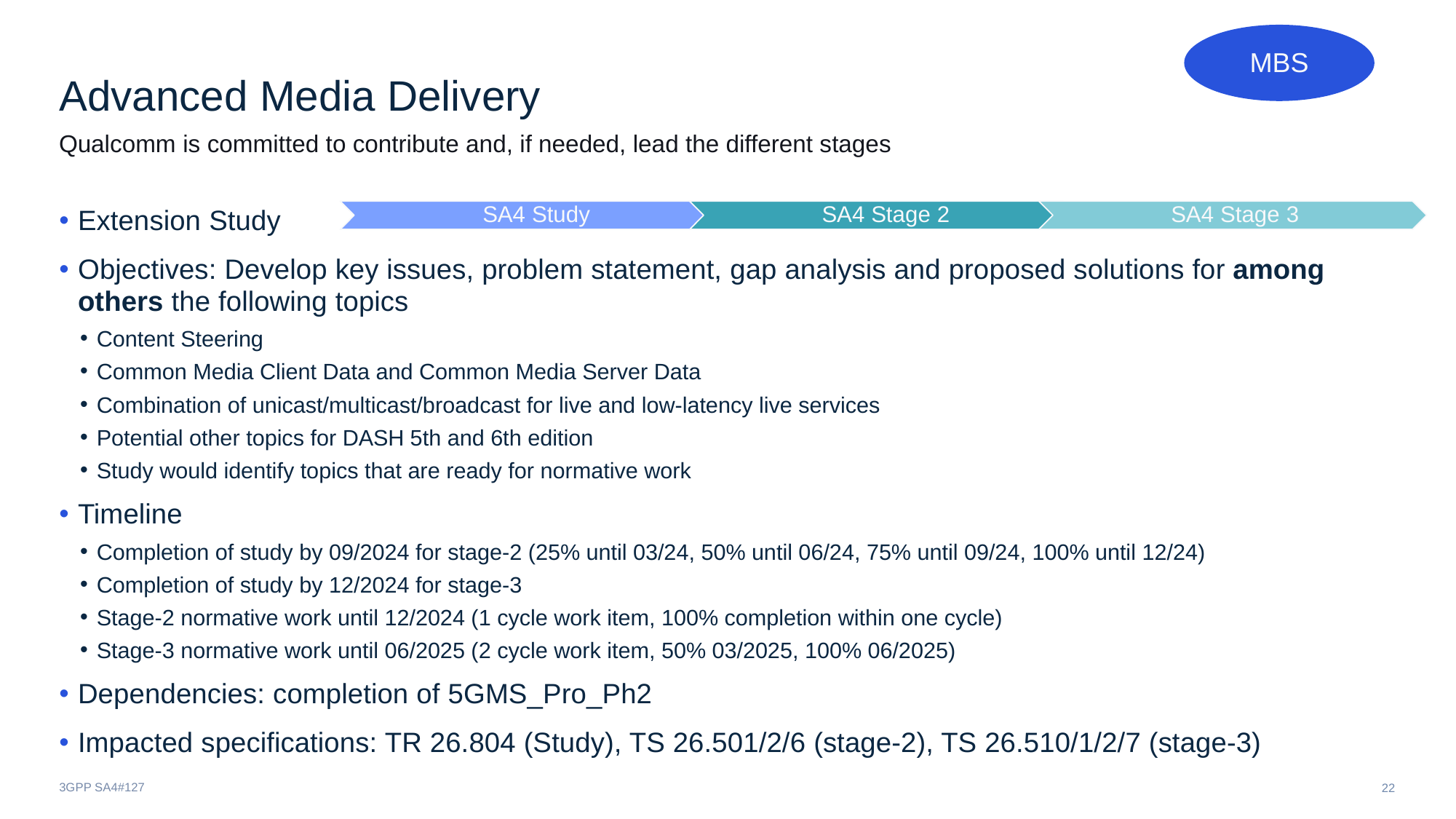

MBS
# Advanced Media Delivery
Qualcomm is committed to contribute and, if needed, lead the different stages
SA4 Study
SA4 Stage 2
SA4 Stage 3
Extension Study
Objectives: Develop key issues, problem statement, gap analysis and proposed solutions for among others the following topics
Content Steering
Common Media Client Data and Common Media Server Data
Combination of unicast/multicast/broadcast for live and low-latency live services
Potential other topics for DASH 5th and 6th edition
Study would identify topics that are ready for normative work
Timeline
Completion of study by 09/2024 for stage-2 (25% until 03/24, 50% until 06/24, 75% until 09/24, 100% until 12/24)
Completion of study by 12/2024 for stage-3
Stage-2 normative work until 12/2024 (1 cycle work item, 100% completion within one cycle)
Stage-3 normative work until 06/2025 (2 cycle work item, 50% 03/2025, 100% 06/2025)
Dependencies: completion of 5GMS_Pro_Ph2
Impacted specifications: TR 26.804 (Study), TS 26.501/2/6 (stage-2), TS 26.510/1/2/7 (stage-3)
3GPP SA4#127